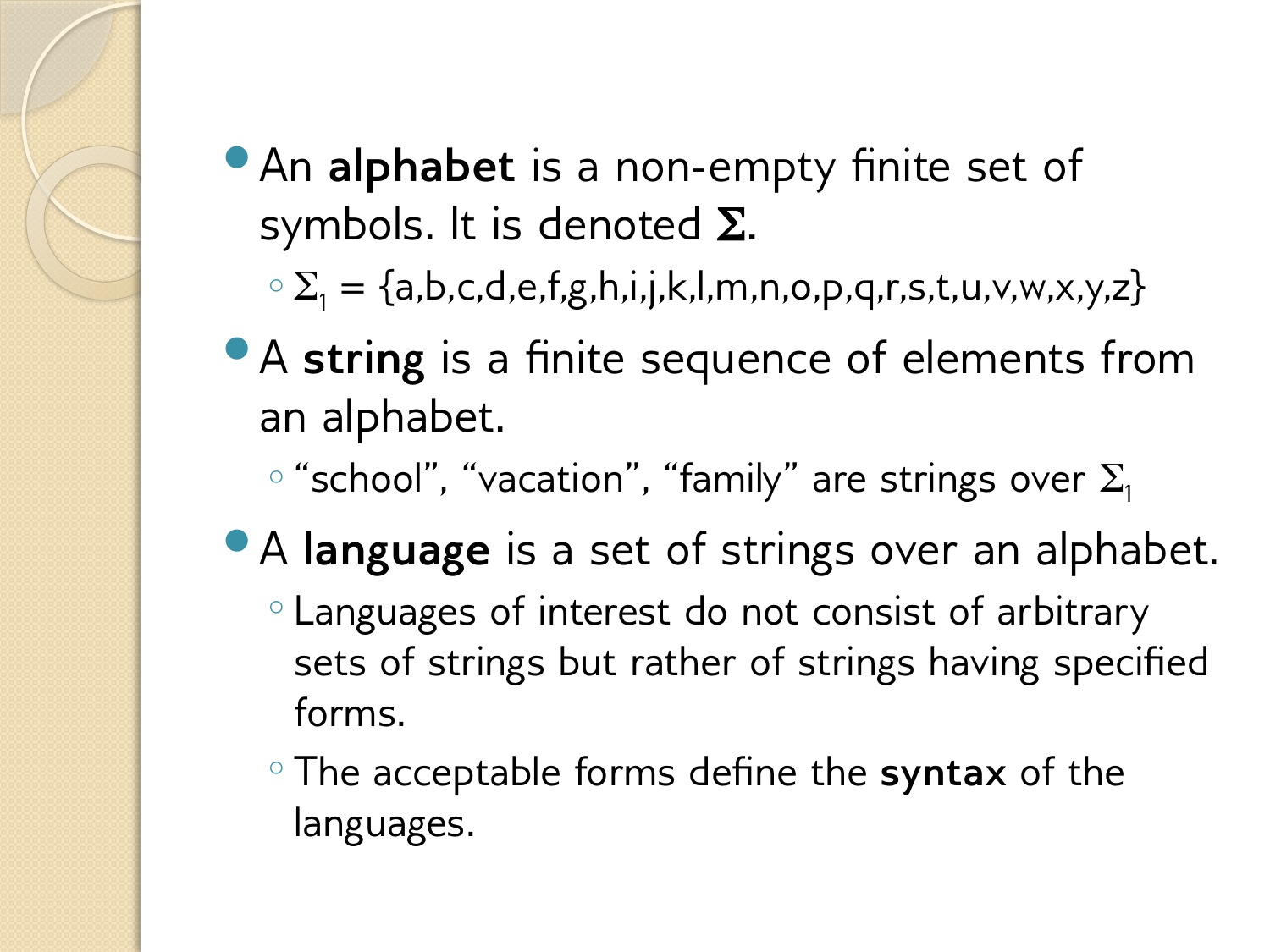

An alphabet is a non-empty finite set of symbols. It is denoted Σ.
Σ1 = {a,b,c,d,e,f,g,h,i,j,k,l,m,n,o,p,q,r,s,t,u,v,w,x,y,z}
A string is a finite sequence of elements from an alphabet.
“school”, “vacation”, “family” are strings over Σ1
A language is a set of strings over an alphabet.
Languages of interest do not consist of arbitrary sets of strings but rather of strings having specified forms.
The acceptable forms define the syntax of the languages.